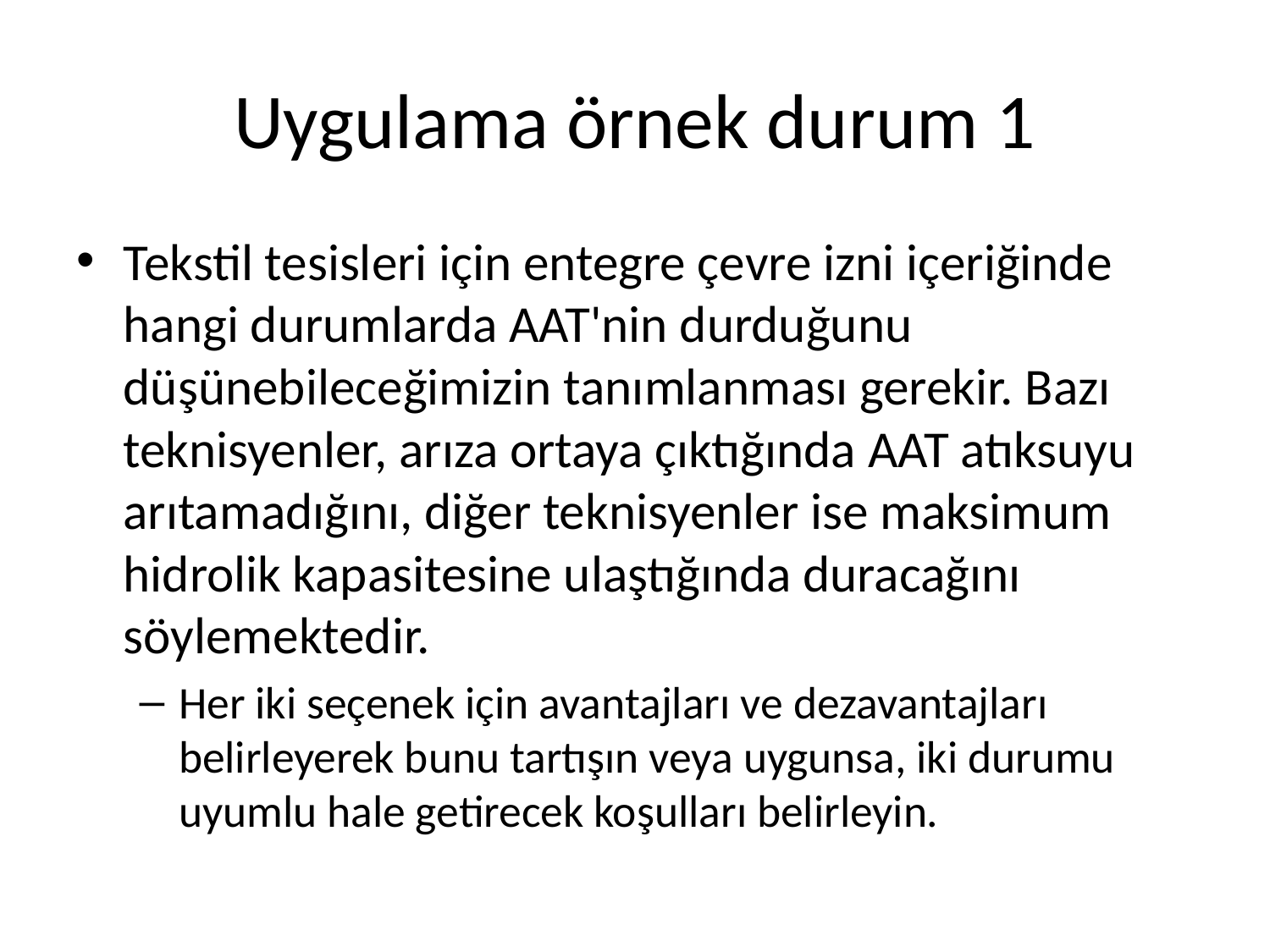

# Uygulama örnek durum 1
Tekstil tesisleri için entegre çevre izni içeriğinde hangi durumlarda AAT'nin durduğunu düşünebileceğimizin tanımlanması gerekir. Bazı teknisyenler, arıza ortaya çıktığında AAT atıksuyu arıtamadığını, diğer teknisyenler ise maksimum hidrolik kapasitesine ulaştığında duracağını söylemektedir.
Her iki seçenek için avantajları ve dezavantajları belirleyerek bunu tartışın veya uygunsa, iki durumu uyumlu hale getirecek koşulları belirleyin.